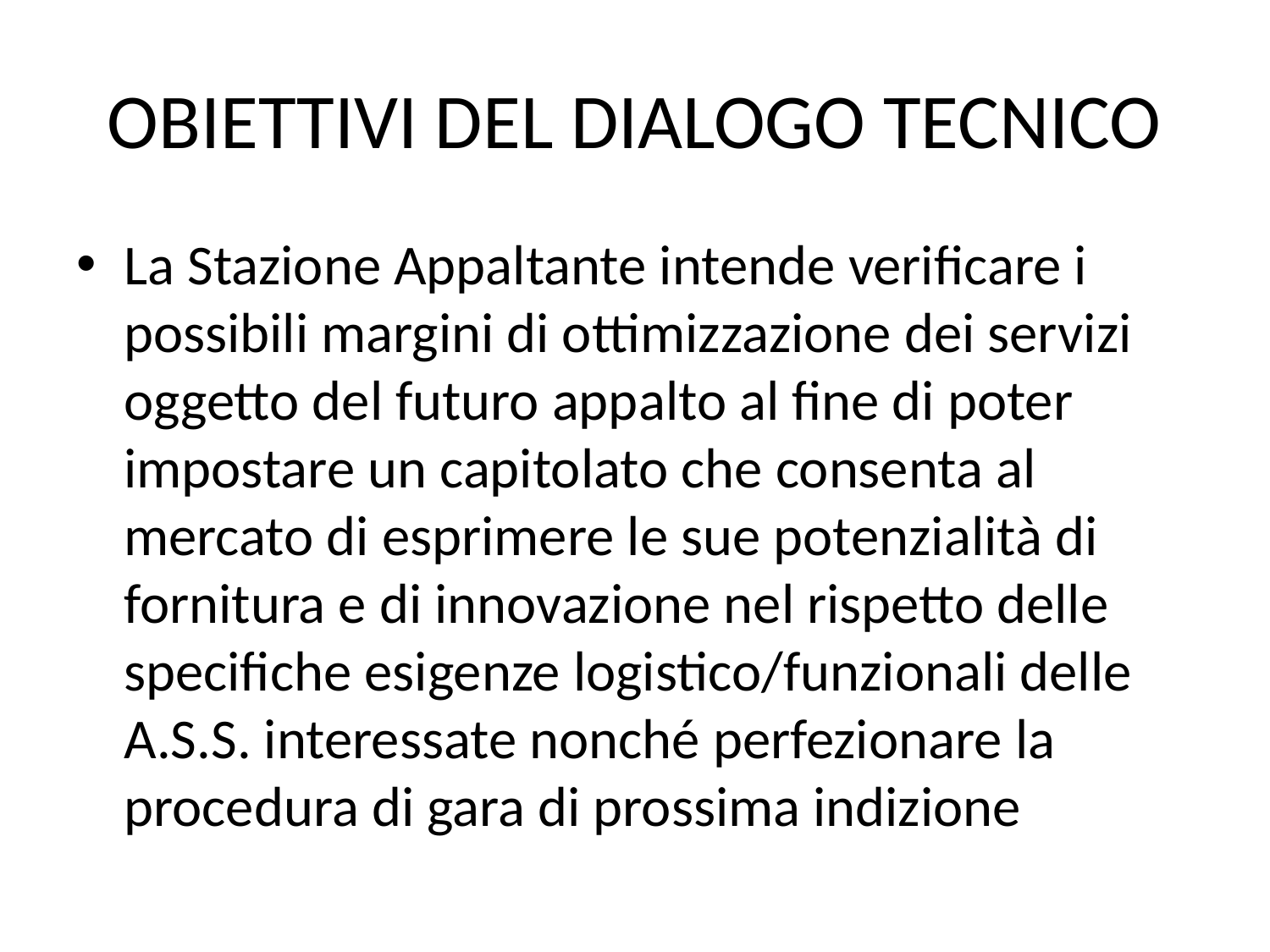

# OBIETTIVI DEL DIALOGO TECNICO
La Stazione Appaltante intende verificare i possibili margini di ottimizzazione dei servizi oggetto del futuro appalto al fine di poter impostare un capitolato che consenta al mercato di esprimere le sue potenzialità di fornitura e di innovazione nel rispetto delle specifiche esigenze logistico/funzionali delle A.S.S. interessate nonché perfezionare la procedura di gara di prossima indizione